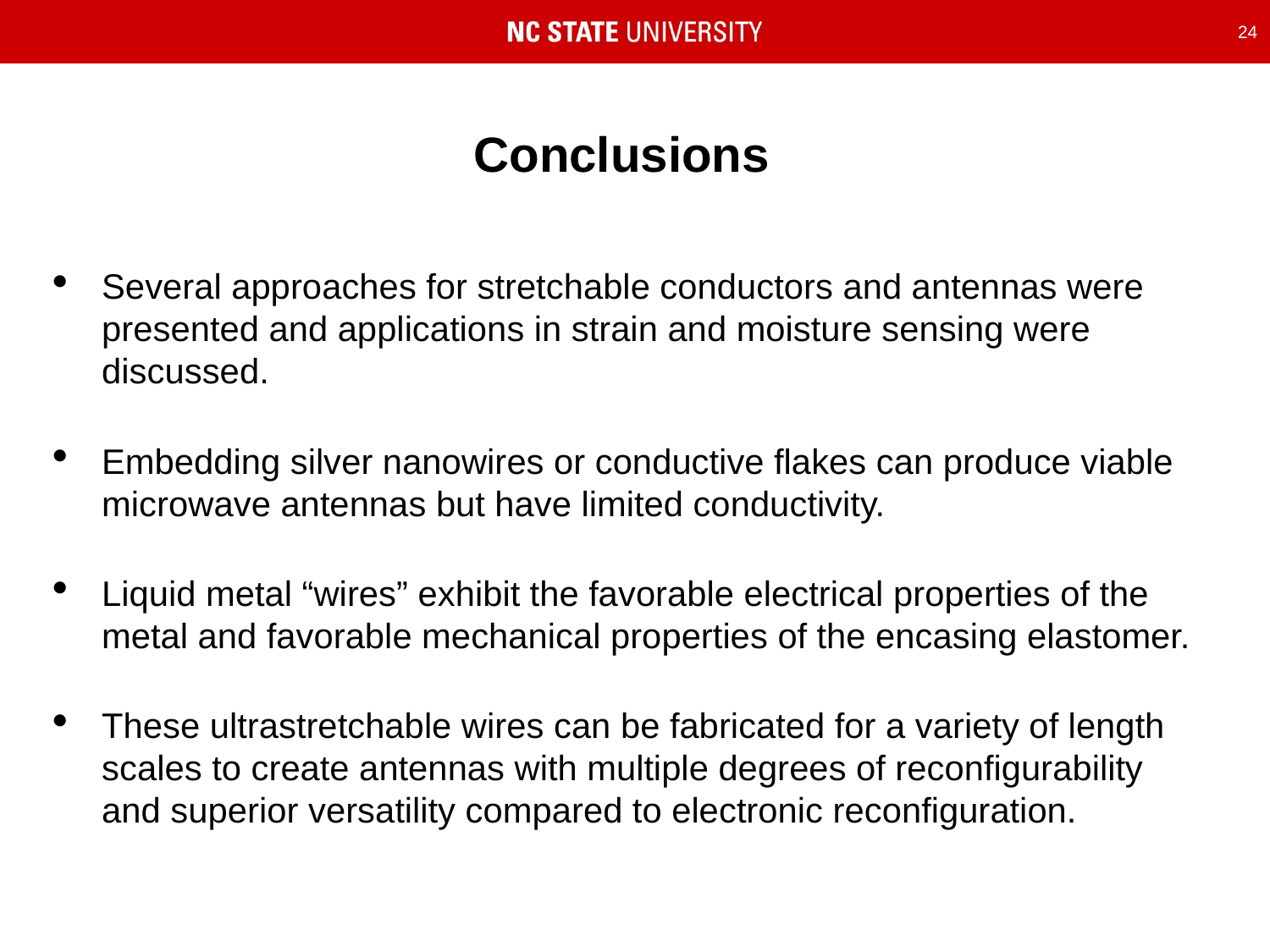

24
Conclusions
Several approaches for stretchable conductors and antennas were presented and applications in strain and moisture sensing were discussed.

Embedding silver nanowires or conductive flakes can produce viable microwave antennas but have limited conductivity.

Liquid metal “wires” exhibit the favorable electrical properties of the metal and favorable mechanical properties of the encasing elastomer.

These ultrastretchable wires can be fabricated for a variety of length scales to create antennas with multiple degrees of reconfigurability and superior versatility compared to electronic reconfiguration.